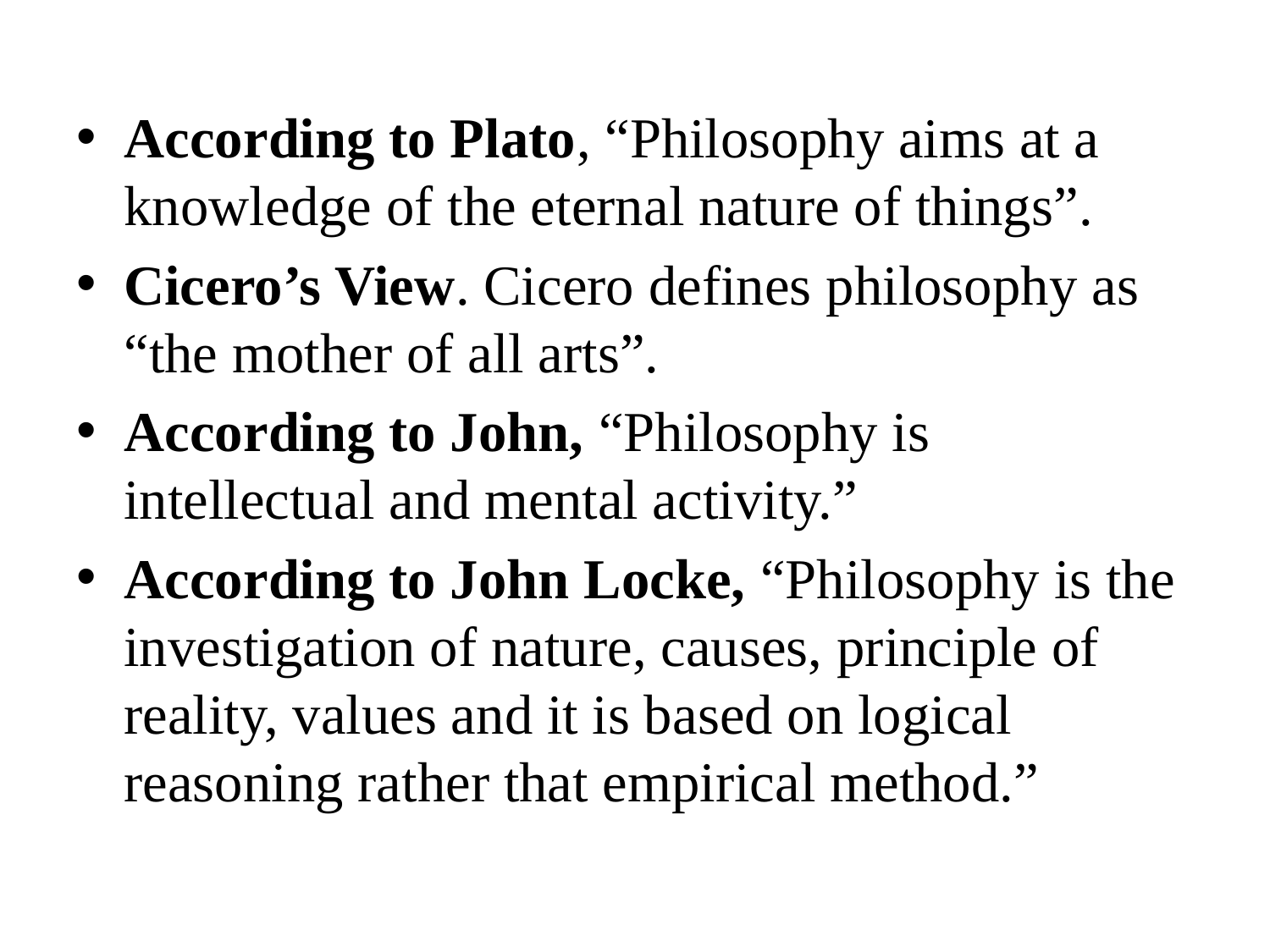

According to Plato, “Philosophy aims at a knowledge of the eternal nature of things”.
Cicero’s View. Cicero defines philosophy as “the mother of all arts”.
According to John, “Philosophy is intellectual and mental activity.”
According to John Locke, “Philosophy is the investigation of nature, causes, principle of reality, values and it is based on logical reasoning rather that empirical method.”